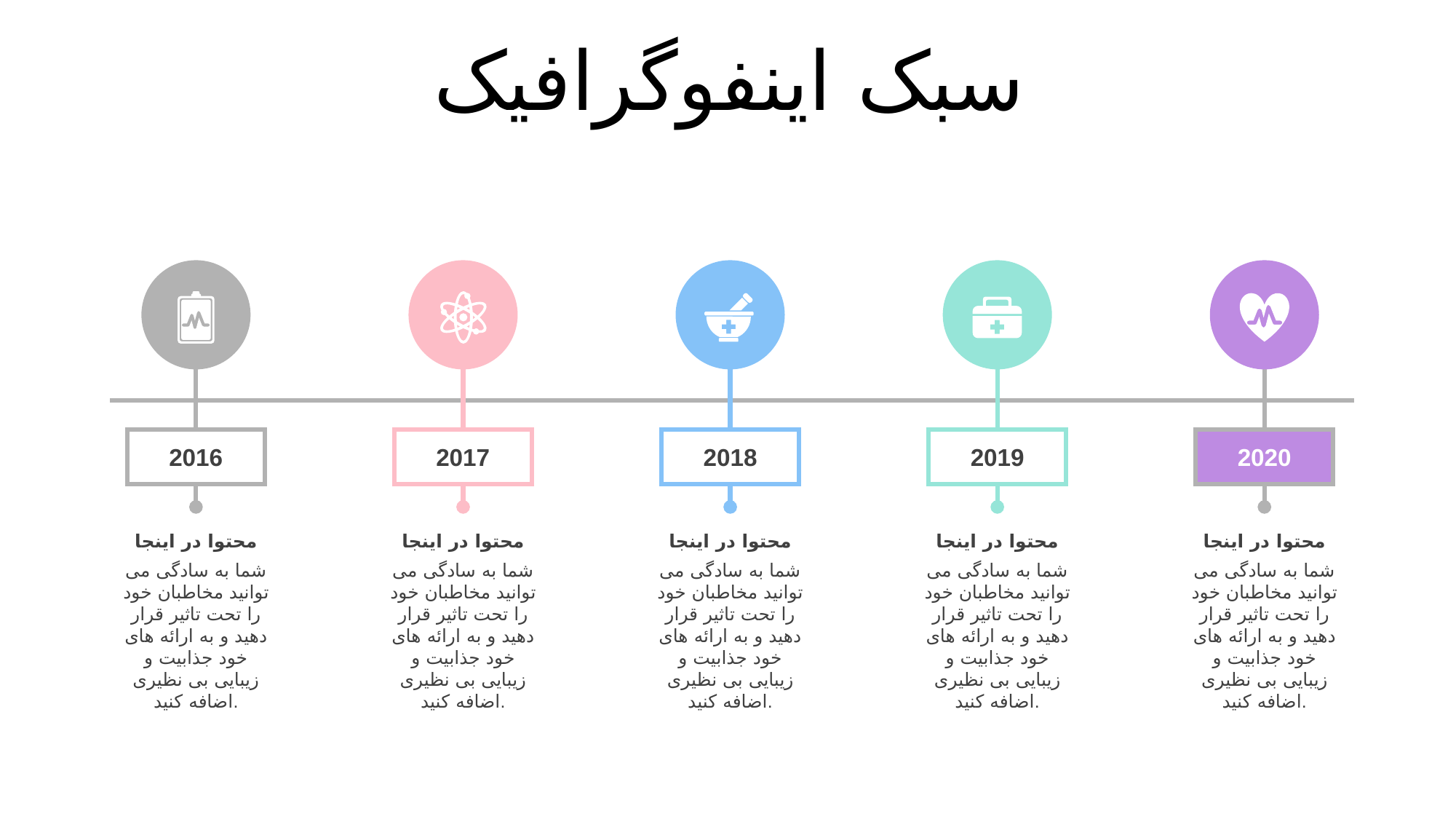

سبک اینفوگرافیک

2016

2017

2018

2019

2020

محتوا در اینجا
شما به سادگی می توانید مخاطبان خود را تحت تاثیر قرار دهید و به ارائه های خود جذابیت و زیبایی بی نظیری اضافه کنید.
محتوا در اینجا
شما به سادگی می توانید مخاطبان خود را تحت تاثیر قرار دهید و به ارائه های خود جذابیت و زیبایی بی نظیری اضافه کنید.
محتوا در اینجا
شما به سادگی می توانید مخاطبان خود را تحت تاثیر قرار دهید و به ارائه های خود جذابیت و زیبایی بی نظیری اضافه کنید.
محتوا در اینجا
شما به سادگی می توانید مخاطبان خود را تحت تاثیر قرار دهید و به ارائه های خود جذابیت و زیبایی بی نظیری اضافه کنید.
محتوا در اینجا
شما به سادگی می توانید مخاطبان خود را تحت تاثیر قرار دهید و به ارائه های خود جذابیت و زیبایی بی نظیری اضافه کنید.